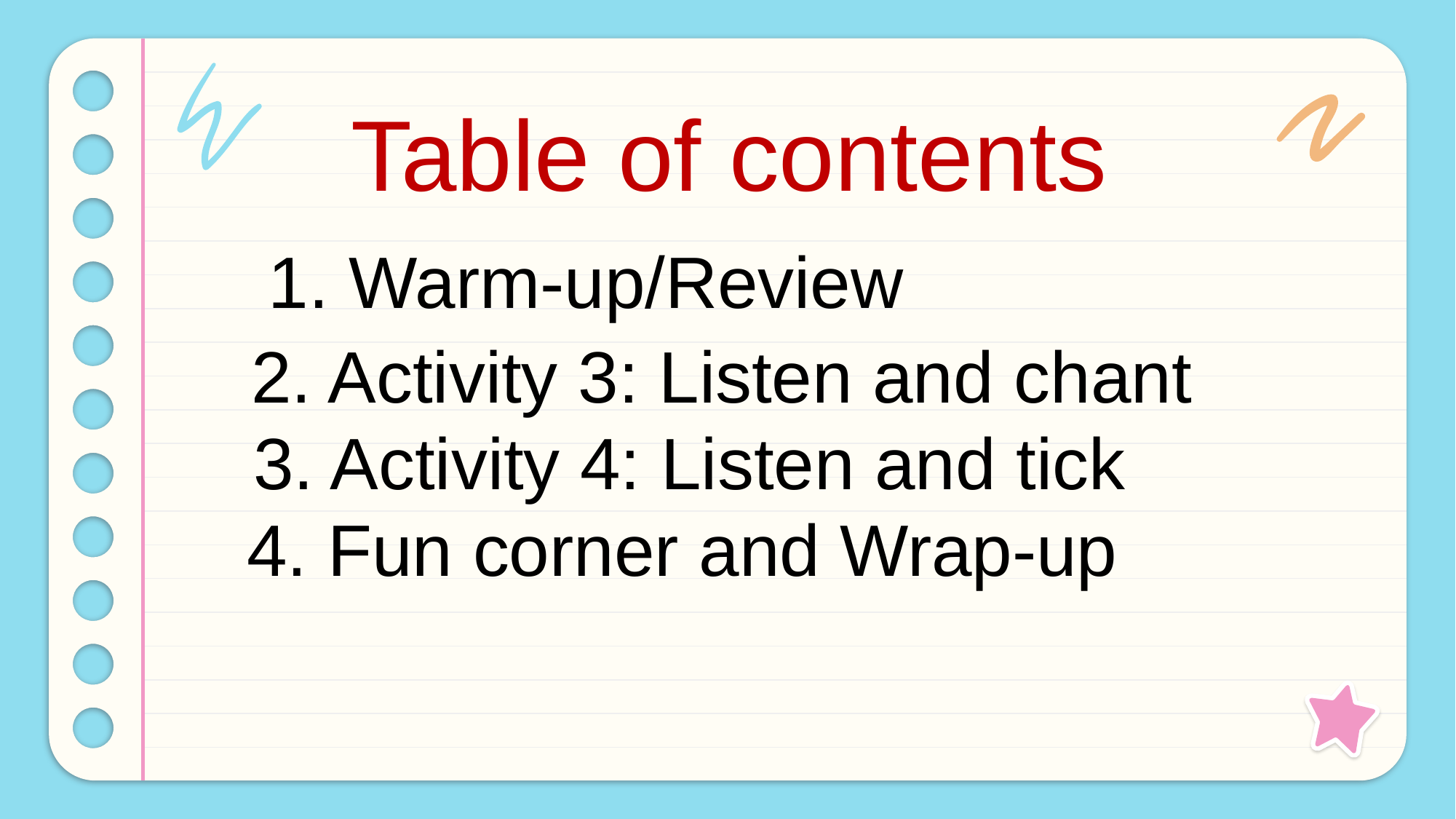

Table of contents
1. Warm-up/Review
2. Activity 3: Listen and chant
3. Activity 4: Listen and tick
4. Fun corner and Wrap-up